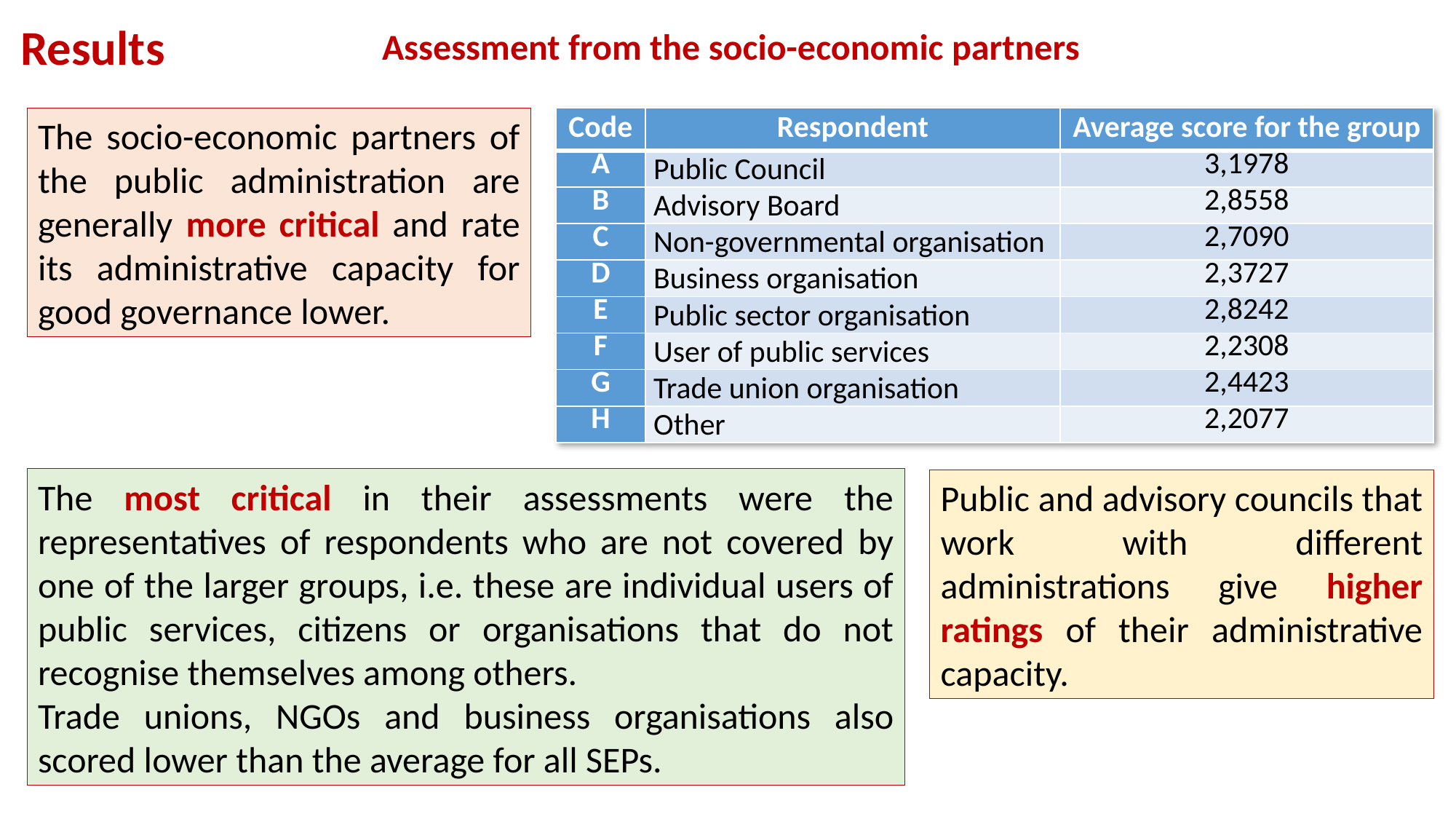

Results
Assessment from the socio-economic partners
The socio-economic partners of the public administration are generally more critical and rate its administrative capacity for good governance lower.
| Code | Respondent | Average score for the group |
| --- | --- | --- |
| A | Public Council | 3,1978 |
| B | Advisory Board | 2,8558 |
| C | Non-governmental organisation | 2,7090 |
| D | Business organisation | 2,3727 |
| E | Public sector organisation | 2,8242 |
| F | User of public services | 2,2308 |
| G | Trade union organisation | 2,4423 |
| H | Other | 2,2077 |
The most critical in their assessments were the representatives of respondents who are not covered by one of the larger groups, i.e. these are individual users of public services, citizens or organisations that do not recognise themselves among others.
Trade unions, NGOs and business organisations also scored lower than the average for all SEPs.
Public and advisory councils that work with different administrations give higher ratings of their administrative capacity.